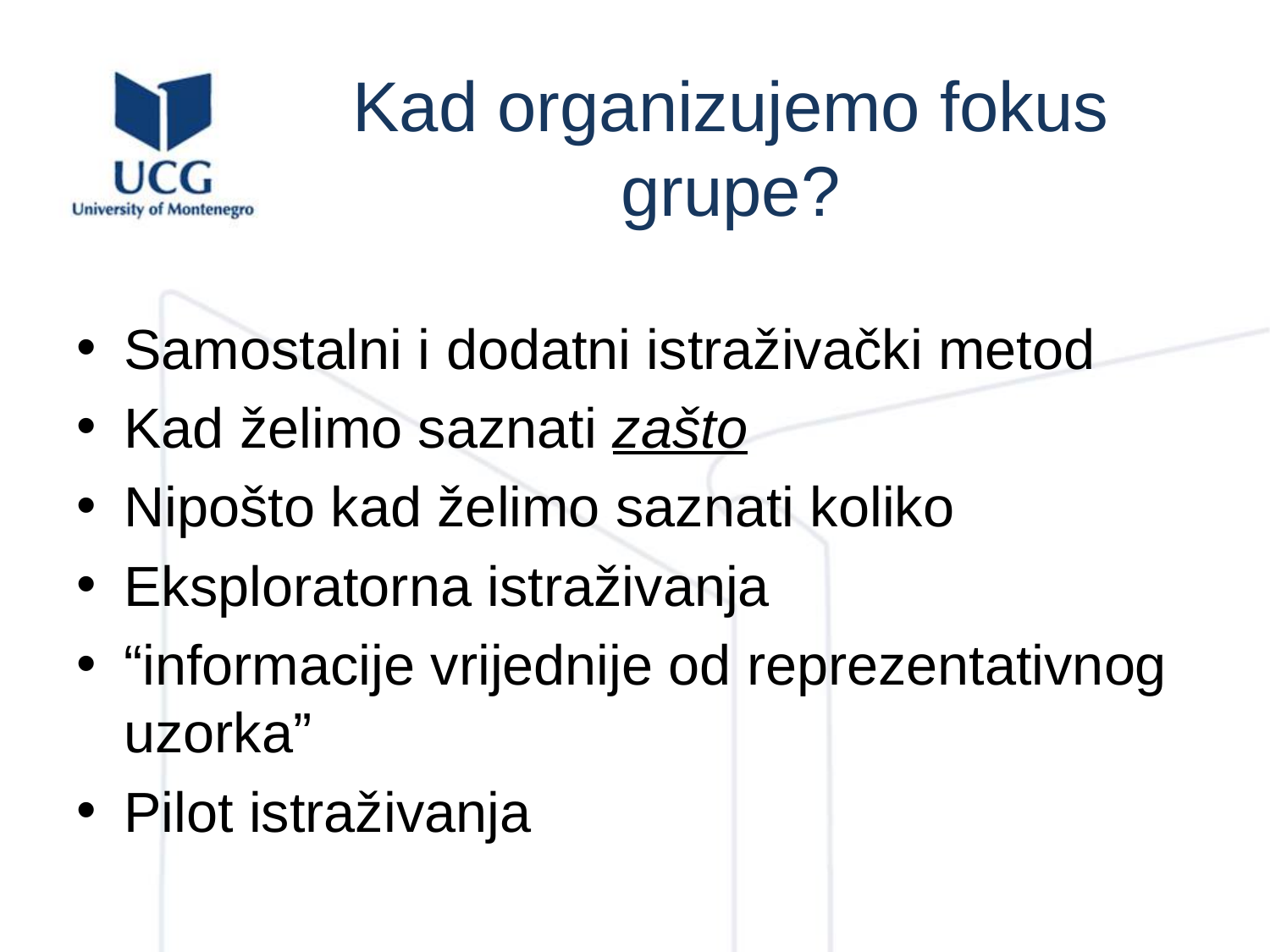

# Kad organizujemo fokus grupe?
Samostalni i dodatni istraživački metod
Kad želimo saznati zašto
Nipošto kad želimo saznati koliko
Eksploratorna istraživanja
“informacije vrijednije od reprezentativnog uzorka”
Pilot istraživanja